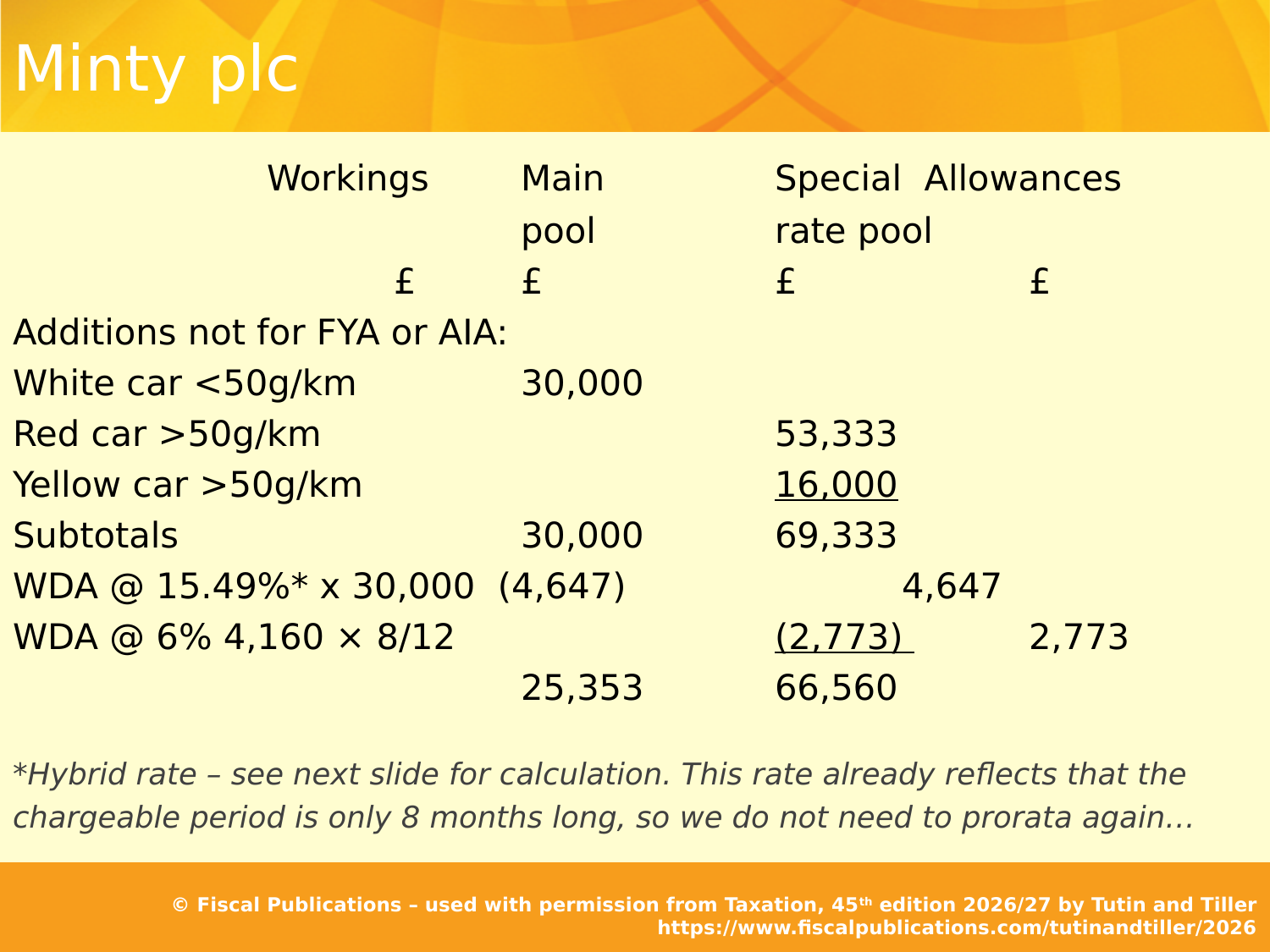

# Minty plc
		Workings	Main		Special  Allowances
				pool		rate pool
			£ 	£ 		£ 		£
Additions not for FYA or AIA:
White car <50g/km 		30,000
Red car >50g/km 				53,333
Yellow car >50g/km 				16,000
Subtotals 			30,000 	69,333
WDA @ 15.49%* x 30,000  (4,647) 			4,647
WDA @ 6% 4,160 × 8/12 			(2,773) 	2,773
				25,353 	66,560

*Hybrid rate – see next slide for calculation. This rate already reflects that the chargeable period is only 8 months long, so we do not need to prorata again…